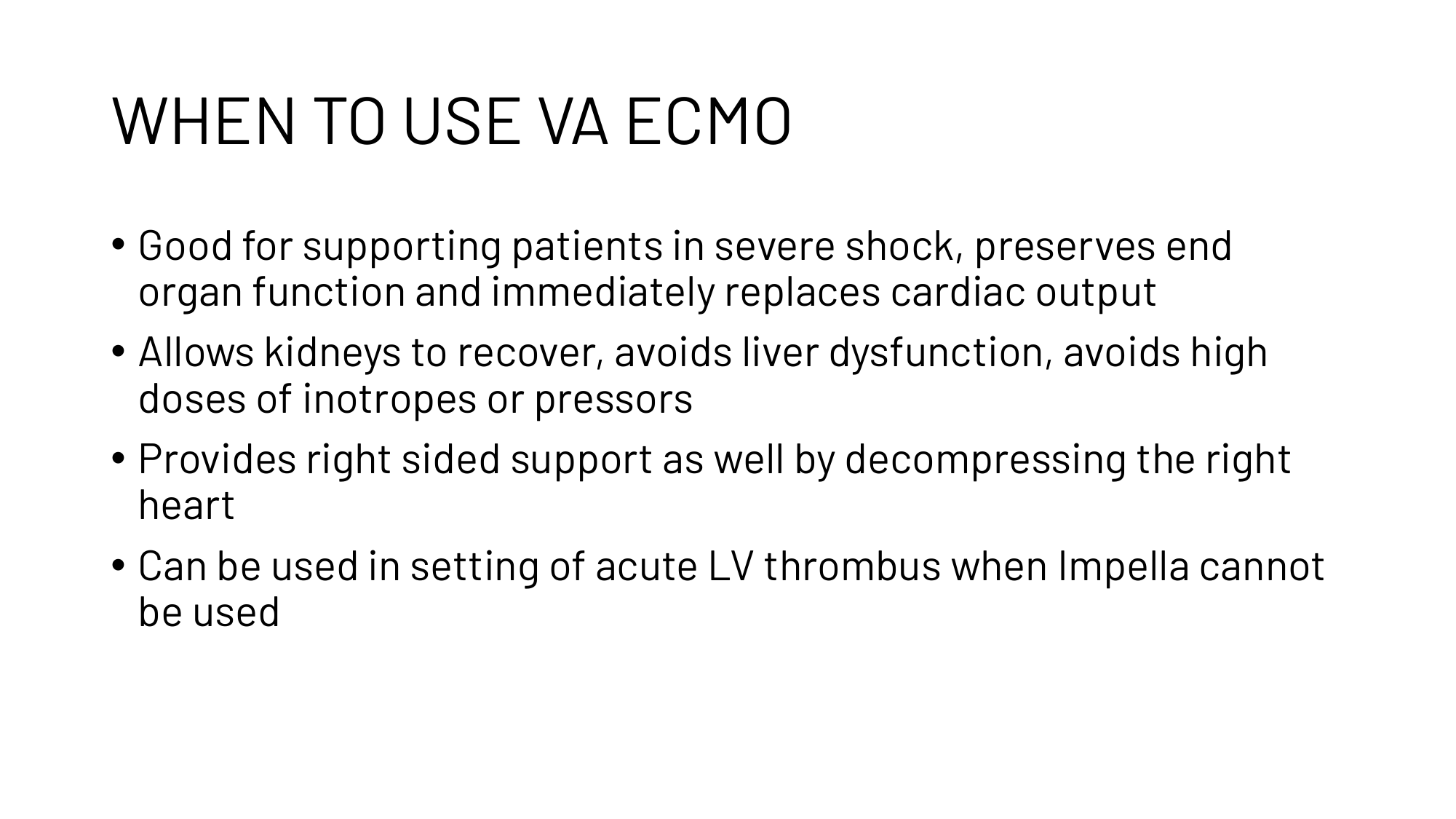

# WHEN TO USE VA ECMO
Good for supporting patients in severe shock, preserves end organ function and immediately replaces cardiac output
Allows kidneys to recover, avoids liver dysfunction, avoids high doses of inotropes or pressors
Provides right sided support as well by decompressing the right heart
Can be used in setting of acute LV thrombus when Impella cannot be used